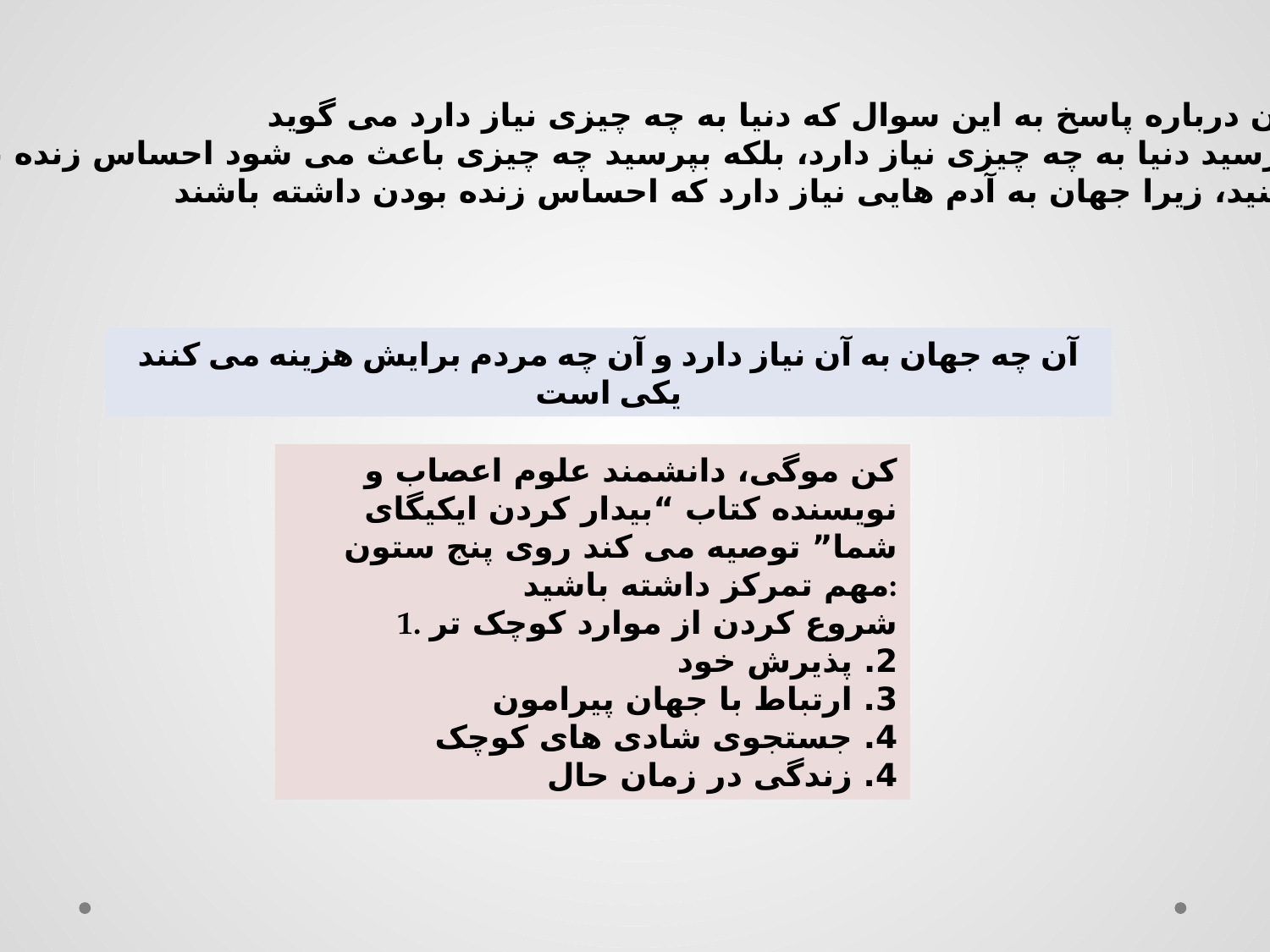

هاوارد تورمان درباره پاسخ به این سوال که دنیا به چه چیزی نیاز دارد می گوید
از خودتان نپرسید دنیا به چه چیزی نیاز دارد، بلکه بپرسید چه چیزی باعث می شود احساس زنده بودن کنید و
 آن را دنبال کنید، زیرا جهان به آدم هایی نیاز دارد که احساس زنده بودن داشته باشند
آن چه جهان به آن نیاز دارد و آن چه مردم برایش هزینه می کنند یکی است
کن موگی، دانشمند علوم اعصاب و نویسنده کتاب “بیدار کردن ایکیگای شما” توصیه می کند روی پنج ستون مهم تمرکز داشته باشید:
1. شروع کردن از موارد کوچک تر
2. پذیرش خود
3. ارتباط با جهان پیرامون
4. جستجوی شادی های کوچک
4. زندگی در زمان حال